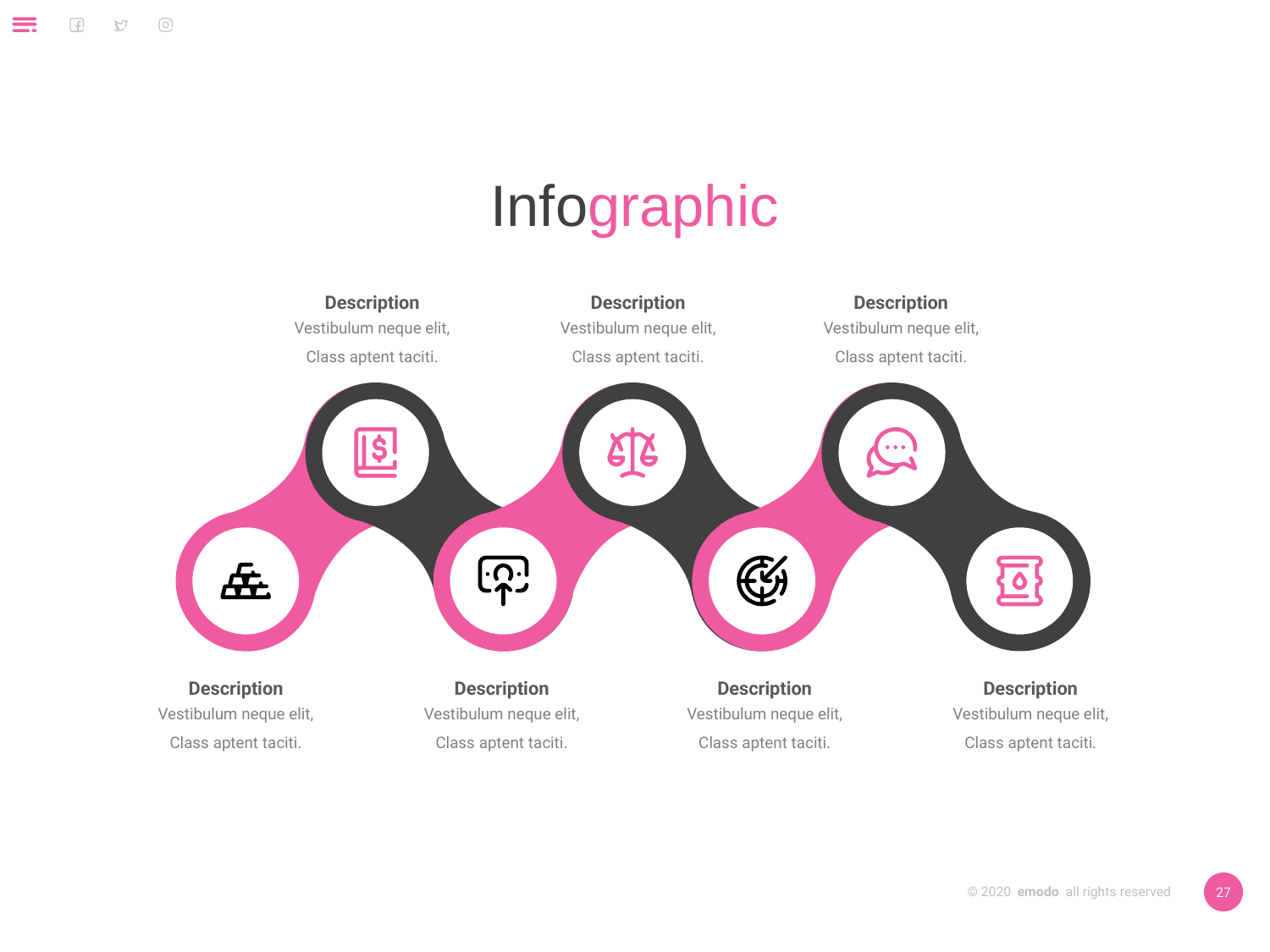

Infographic
Description
Description
Description
Vestibulum neque elit, Class aptent taciti.
Vestibulum neque elit, Class aptent taciti.
Vestibulum neque elit, Class aptent taciti.

Description
Description
Description
Description
Vestibulum neque elit, Class aptent taciti.
Vestibulum neque elit, Class aptent taciti.
Vestibulum neque elit, Class aptent taciti.
Vestibulum neque elit, Class aptent taciti.

© 2020  emodo  all rights reserved
27